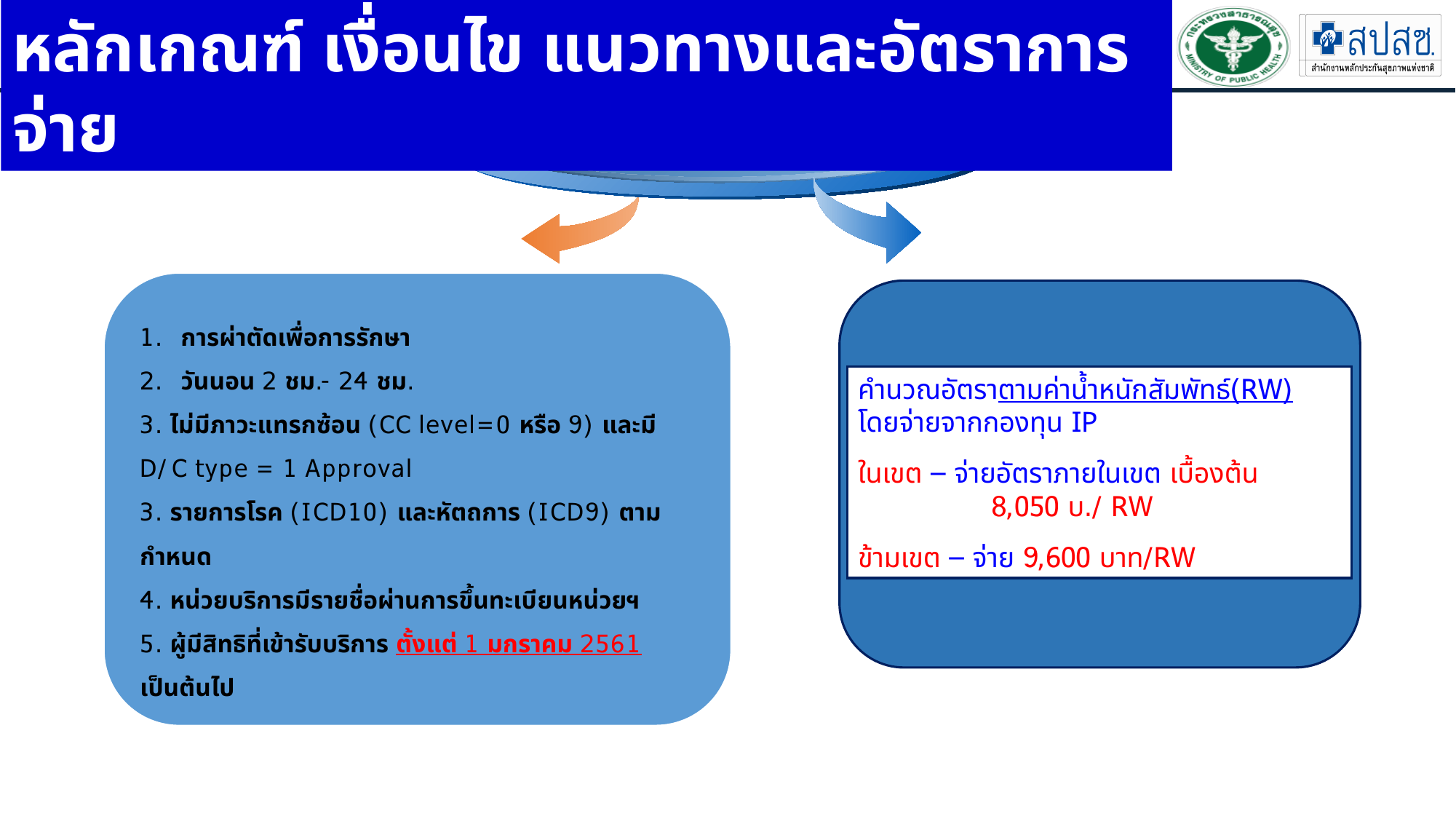

หลักเกณฑ์ เงื่อนไข แนวทางและอัตราการจ่าย

กรณี One day surgery

การผ่าตัดเพื่อการรักษา
วันนอน 2 ชม.- 24 ชม.
3. ไม่มีภาวะแทรกซ้อน (CC level=0 หรือ 9) และมี D/C type = 1 Approval
3. รายการโรค (ICD10) และหัตถการ (ICD9) ตามกำหนด
4. หน่วยบริการมีรายชื่อผ่านการขึ้นทะเบียนหน่วยฯ
5. ผู้มีสิทธิที่เข้ารับบริการ ตั้งแต่ 1 มกราคม 2561 เป็นต้นไป

คำนวณอัตราตามค่าน้ำหนักสัมพัทธ์(RW) โดยจ่ายจากกองทุน IP
ในเขต – จ่ายอัตราภายในเขต เบื้องต้น             8,050 บ./ RW
ข้ามเขต – จ่าย 9,600 บาท/RW